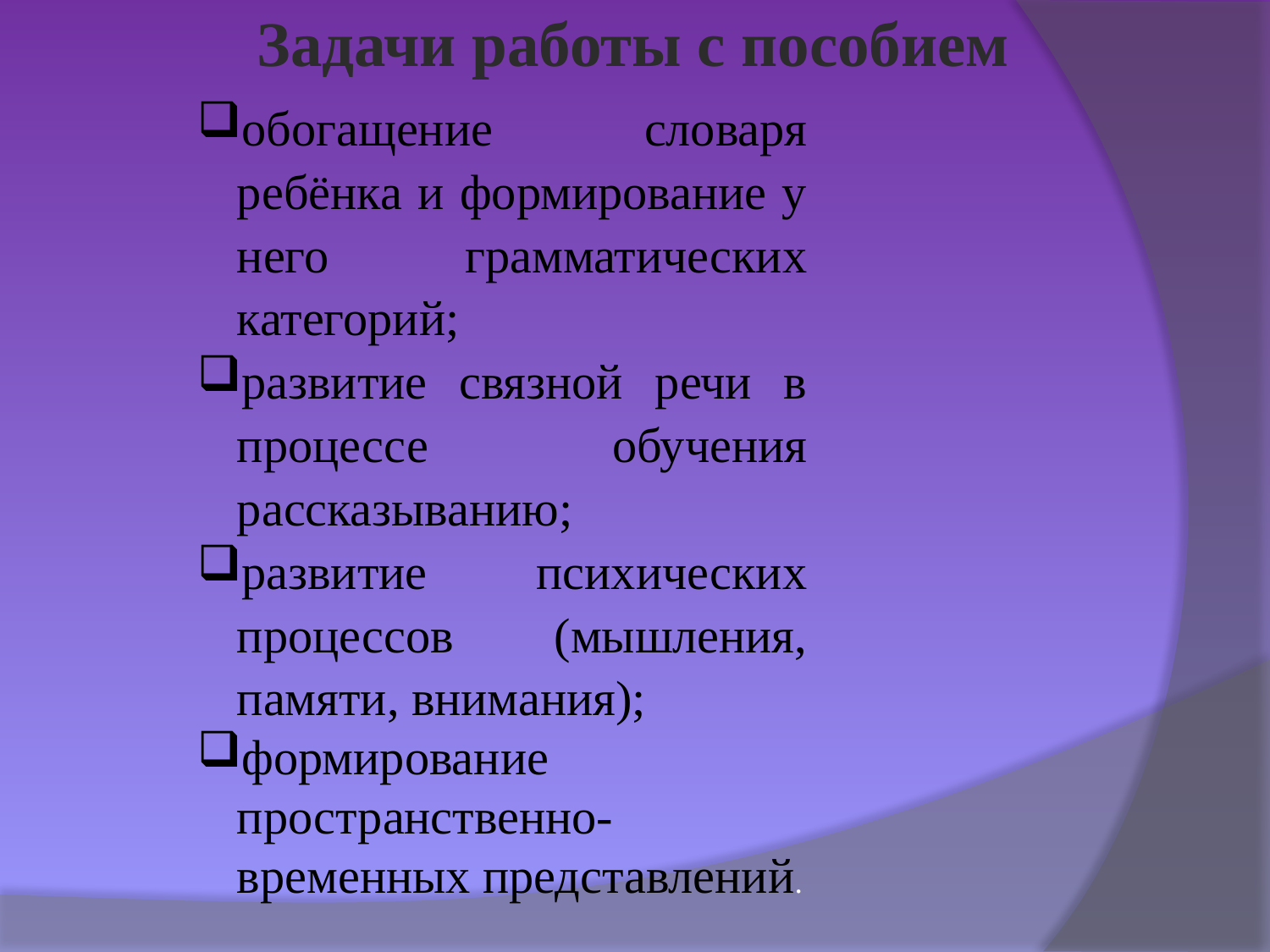

Задачи работы с пособием
обогащение словаря ребёнка и формирование у него грамматических категорий;
развитие связной речи в процессе обучения рассказыванию;
развитие психических процессов (мышления, памяти, внимания);
формирование пространственно-временных представлений.